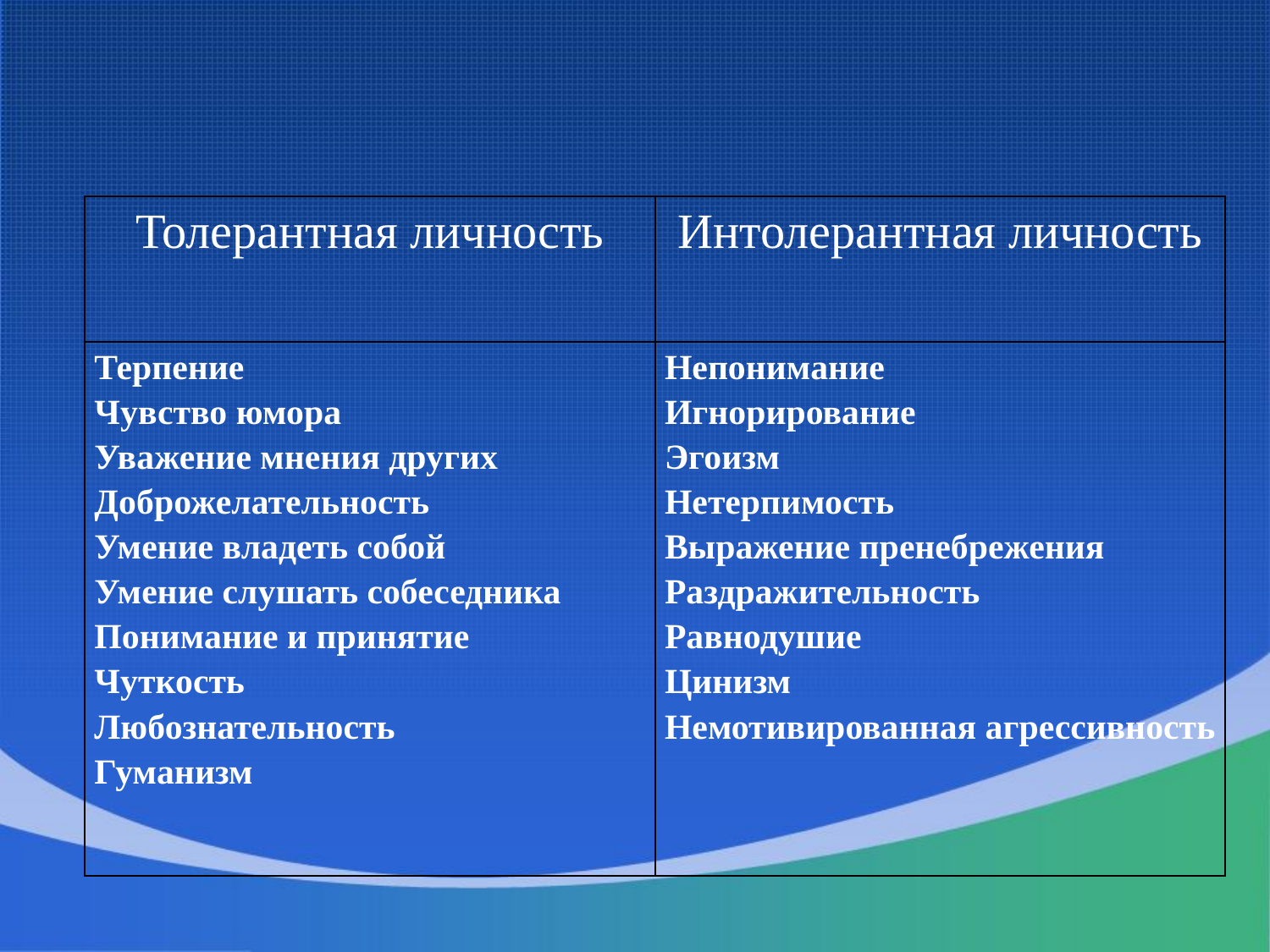

#

| Толерантная личность | Интолерантная личность |
| --- | --- |
| Терпение Чувство юмора Уважение мнения других Доброжелательность Умение владеть собой Умение слушать собеседника Понимание и принятие Чуткость Любознательность Гуманизм | Непонимание Игнорирование Эгоизм Нетерпимость Выражение пренебрежения Раздражительность Равнодушие Цинизм Немотивированная агрессивность |